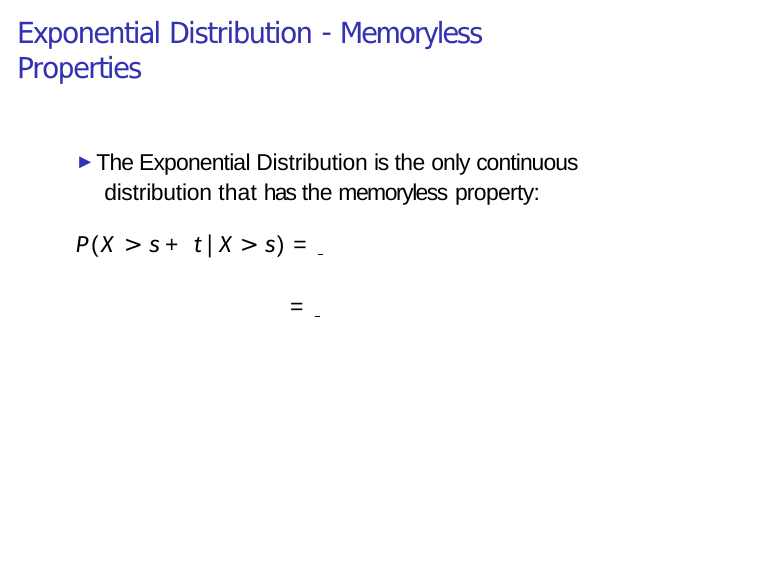

Exponential Distribution - Memoryless Properties
► The Exponential Distribution is the only continuous  distribution that has the memoryless property:

P(X > s + t | X > s) =
=